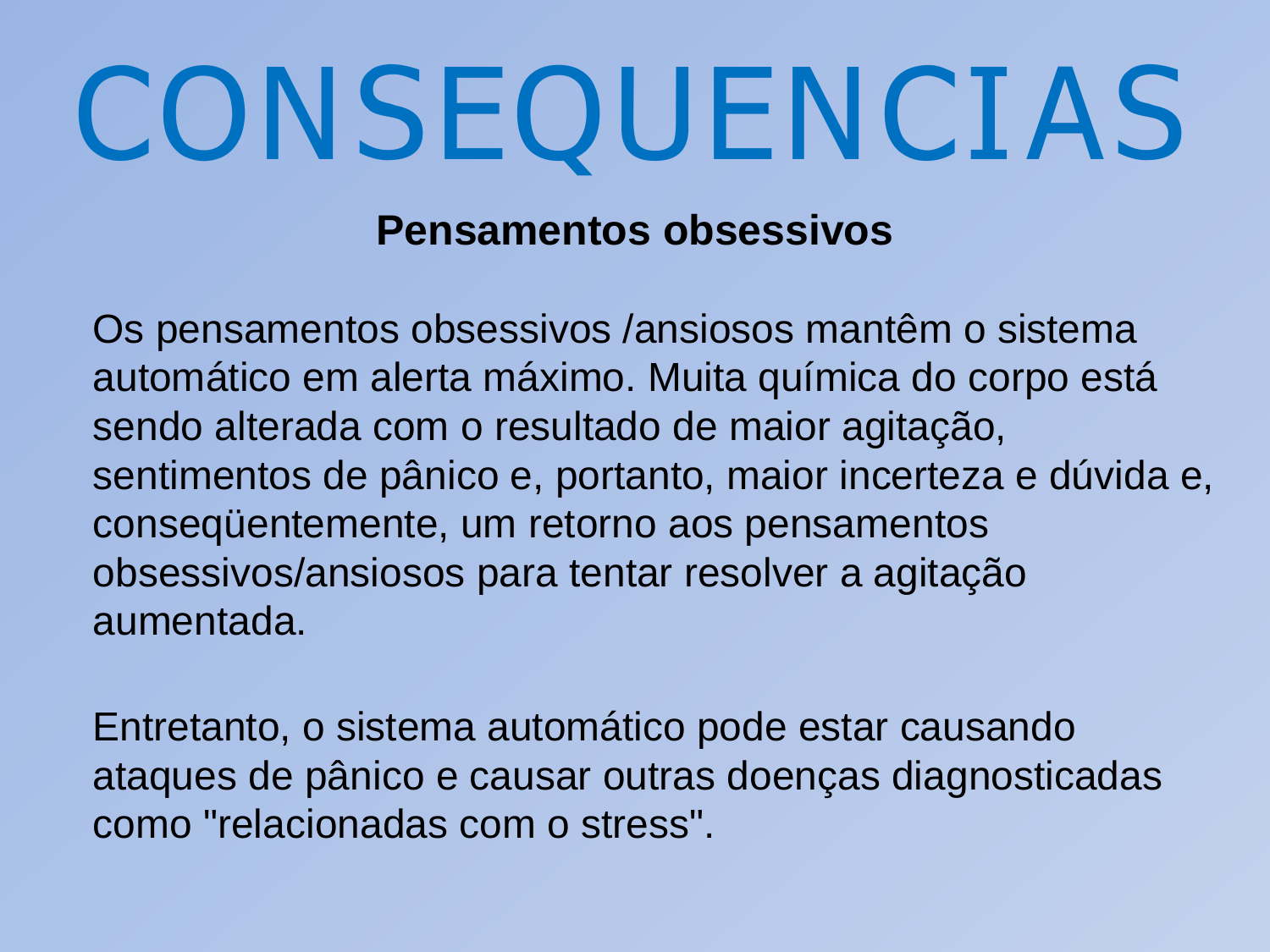

CONSEQUENCIAS

Pensamentos obsessivos

	Os pensamentos obsessivos /ansiosos mantêm o sistema automático em alerta máximo. Muita química do corpo está sendo alterada com o resultado de maior agitação, sentimentos de pânico e, portanto, maior incerteza e dúvida e, conseqüentemente, um retorno aos pensamentos obsessivos/ansiosos para tentar resolver a agitação aumentada.
Entretanto, o sistema automático pode estar causando ataques de pânico e causar outras doenças diagnosticadas como "relacionadas com o stress".